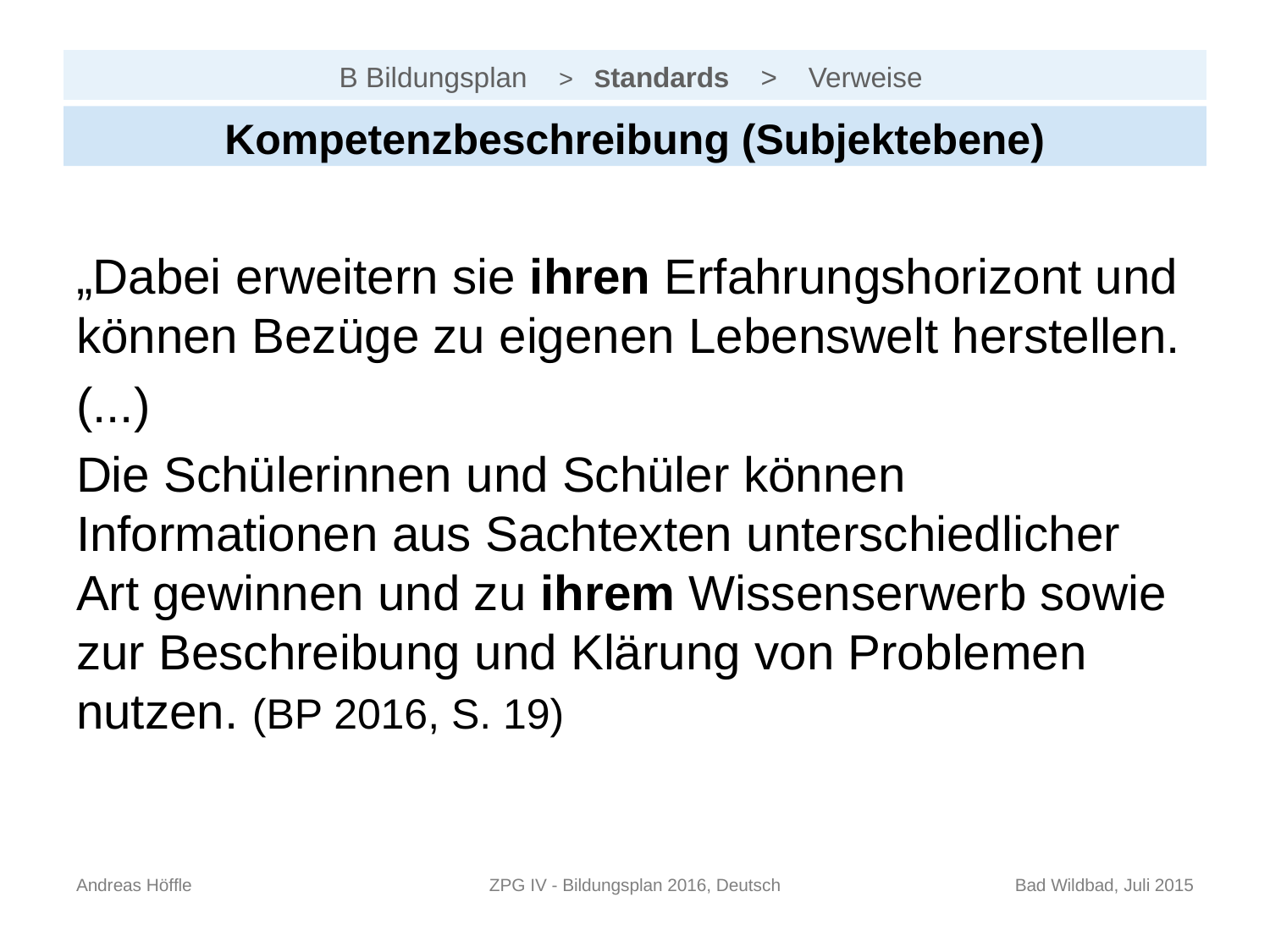

# B Bildungsplan    >   Standards    >    Verweise
Kompetenzbeschreibung (Subjektebene)
„Dabei erweitern sie ihren Erfahrungshorizont und können Bezüge zu eigenen Lebenswelt herstellen.
(...)
Die Schülerinnen und Schüler können Informationen aus Sachtexten unterschiedlicher Art gewinnen und zu ihrem Wissenserwerb sowie zur Beschreibung und Klärung von Problemen nutzen. (BP 2016, S. 19)

Andreas Höffle
ZPG IV - Bildungsplan 2016, Deutsch
Bad Wildbad, Juli 2015